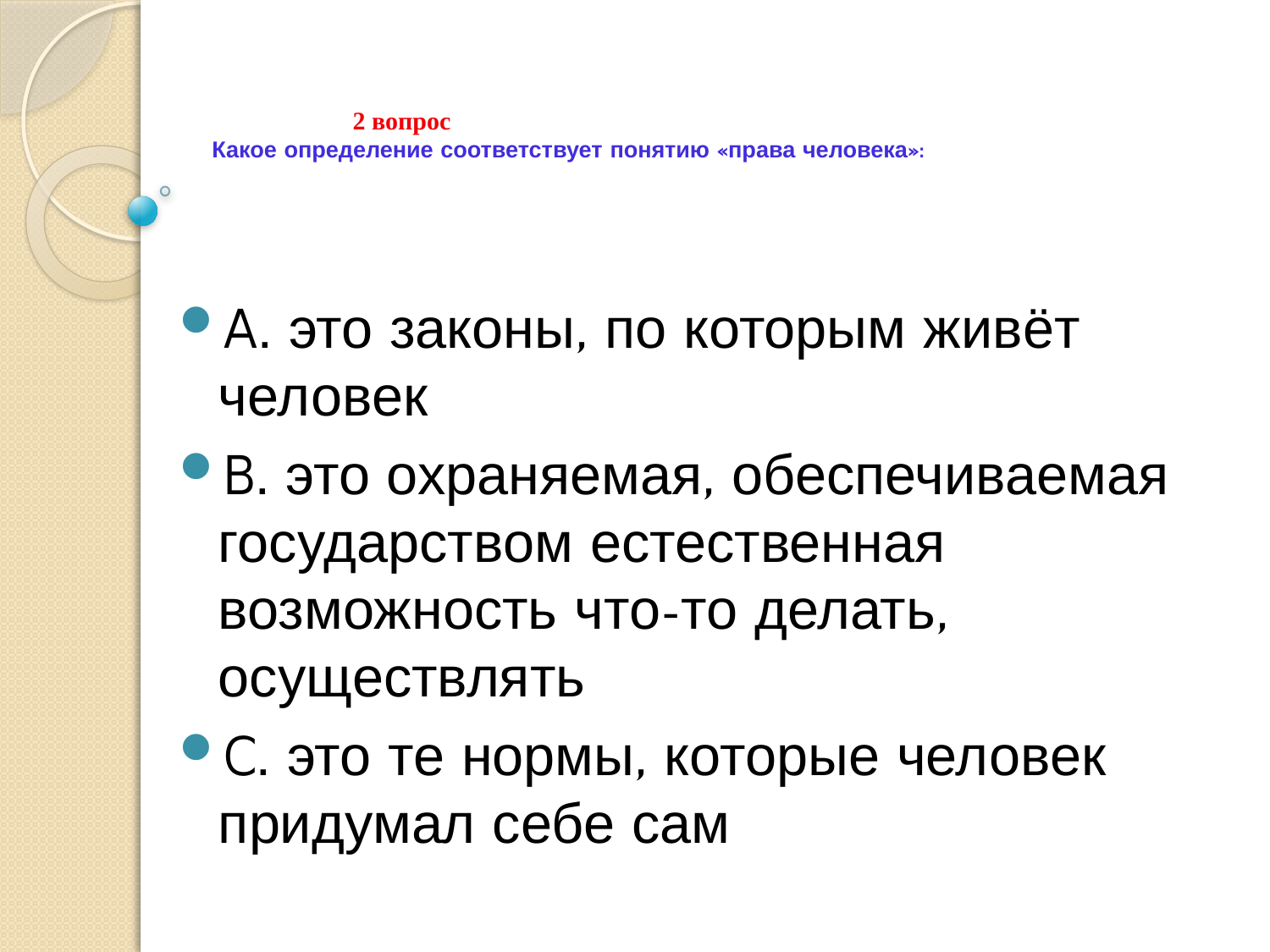

2 вопрос
Какое определение соответствует понятию «права человека»:
A. это законы, по которым живёт человек
B. это охраняемая, обеспечиваемая государством естественная возможность что-то делать, осуществлять
C. это те нормы, которые человек придумал себе сам